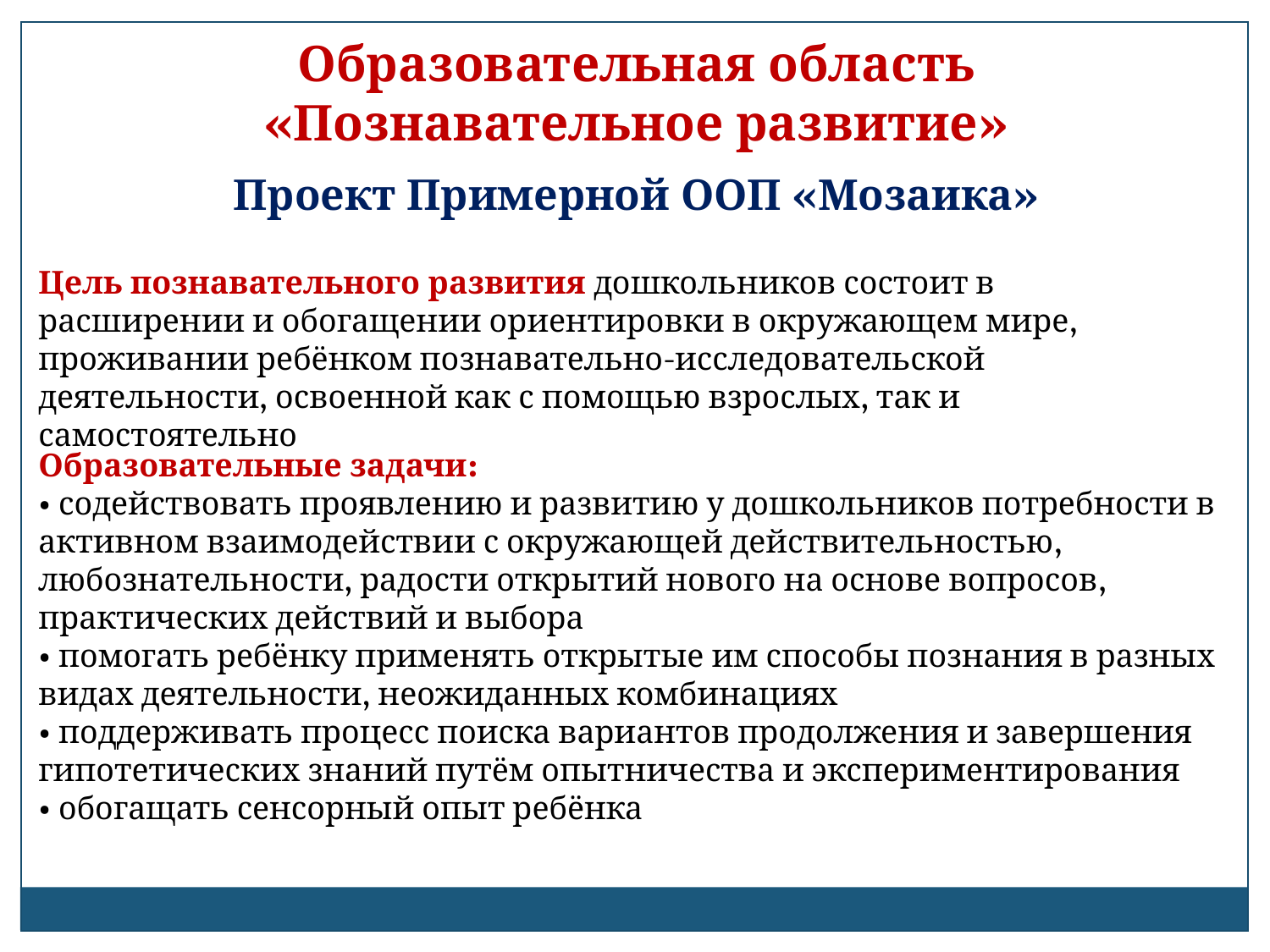

Образовательная область
«Познавательное развитие»
Проект Примерной ООП «Мозаика»
Цель познавательного развития дошкольников состоит в расширении и обогащении ориентировки в окружающем мире, проживании ребёнком познавательно-исследовательской деятельности, освоенной как с помощью взрослых, так и самостоятельно
Образовательные задачи:
• содействовать проявлению и развитию у дошкольников потребности в активном взаимодействии с окружающей действительностью, любознательности, радости открытий нового на основе вопросов, практических действий и выбора
• помогать ребёнку применять открытые им способы познания в разных видах деятельности, неожиданных комбинациях
• поддерживать процесс поиска вариантов продолжения и завершения гипотетических знаний путём опытничества и экспериментирования
• обогащать сенсорный опыт ребёнка